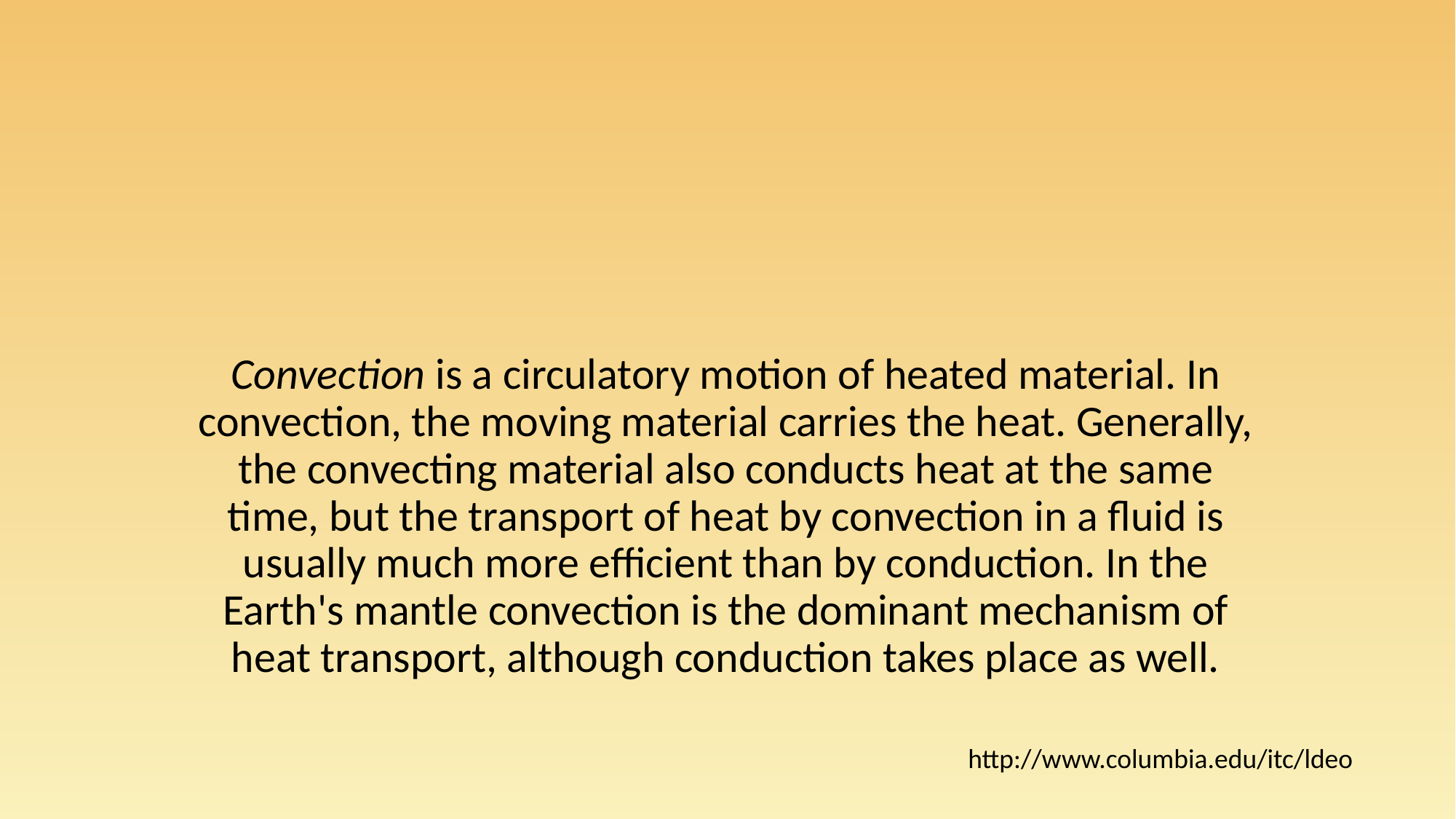

# Convection is a circulatory motion of heated material. In convection, the moving material carries the heat. Generally, the convecting material also conducts heat at the same time, but the transport of heat by convection in a fluid is usually much more efficient than by conduction. In the Earth's mantle convection is the dominant mechanism of heat transport, although conduction takes place as well.
http://www.columbia.edu/itc/ldeo